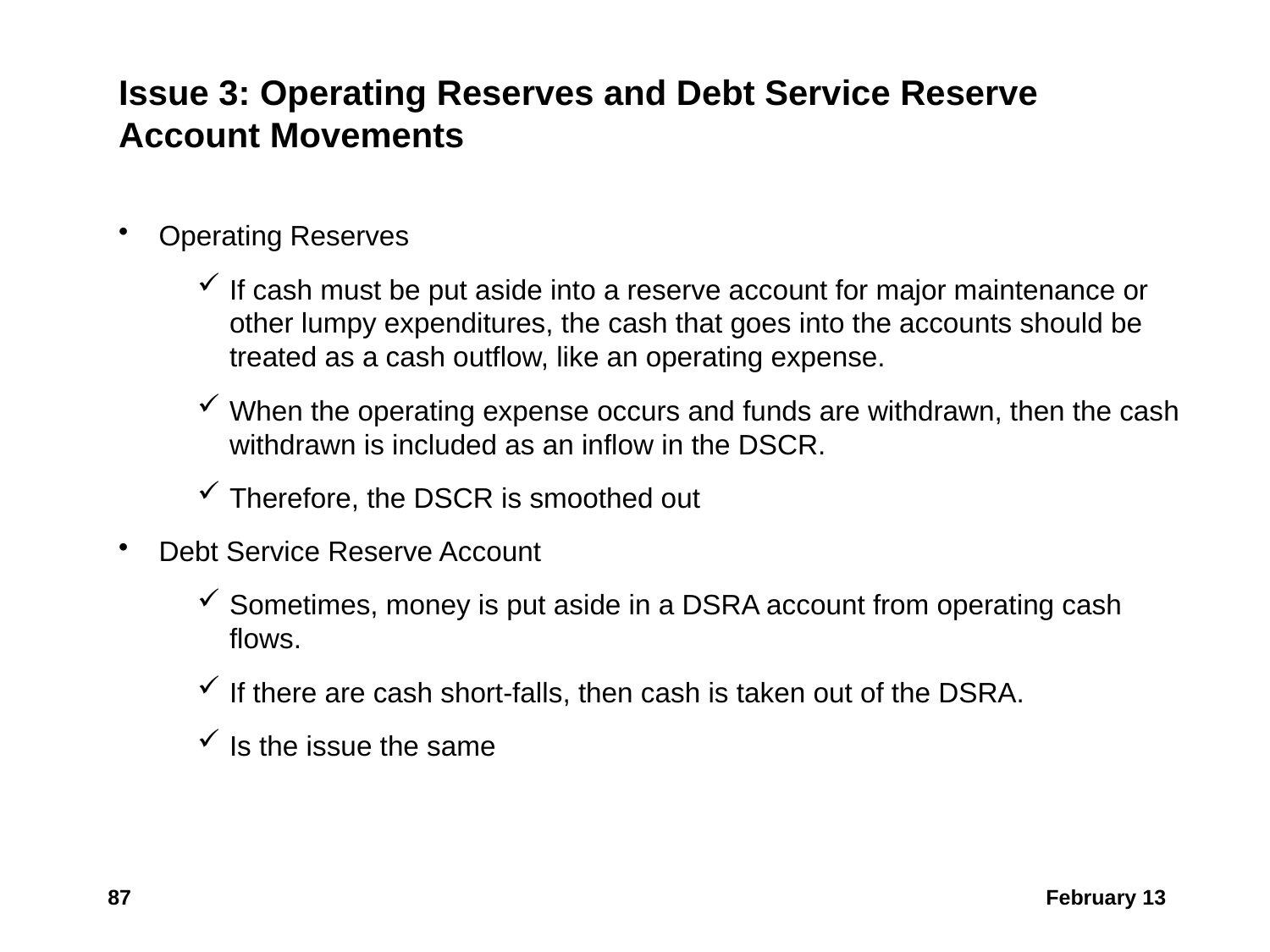

# Issue 3: Operating Reserves and Debt Service Reserve Account Movements
Operating Reserves
If cash must be put aside into a reserve account for major maintenance or other lumpy expenditures, the cash that goes into the accounts should be treated as a cash outflow, like an operating expense.
When the operating expense occurs and funds are withdrawn, then the cash withdrawn is included as an inflow in the DSCR.
Therefore, the DSCR is smoothed out
Debt Service Reserve Account
Sometimes, money is put aside in a DSRA account from operating cash flows.
If there are cash short-falls, then cash is taken out of the DSRA.
Is the issue the same